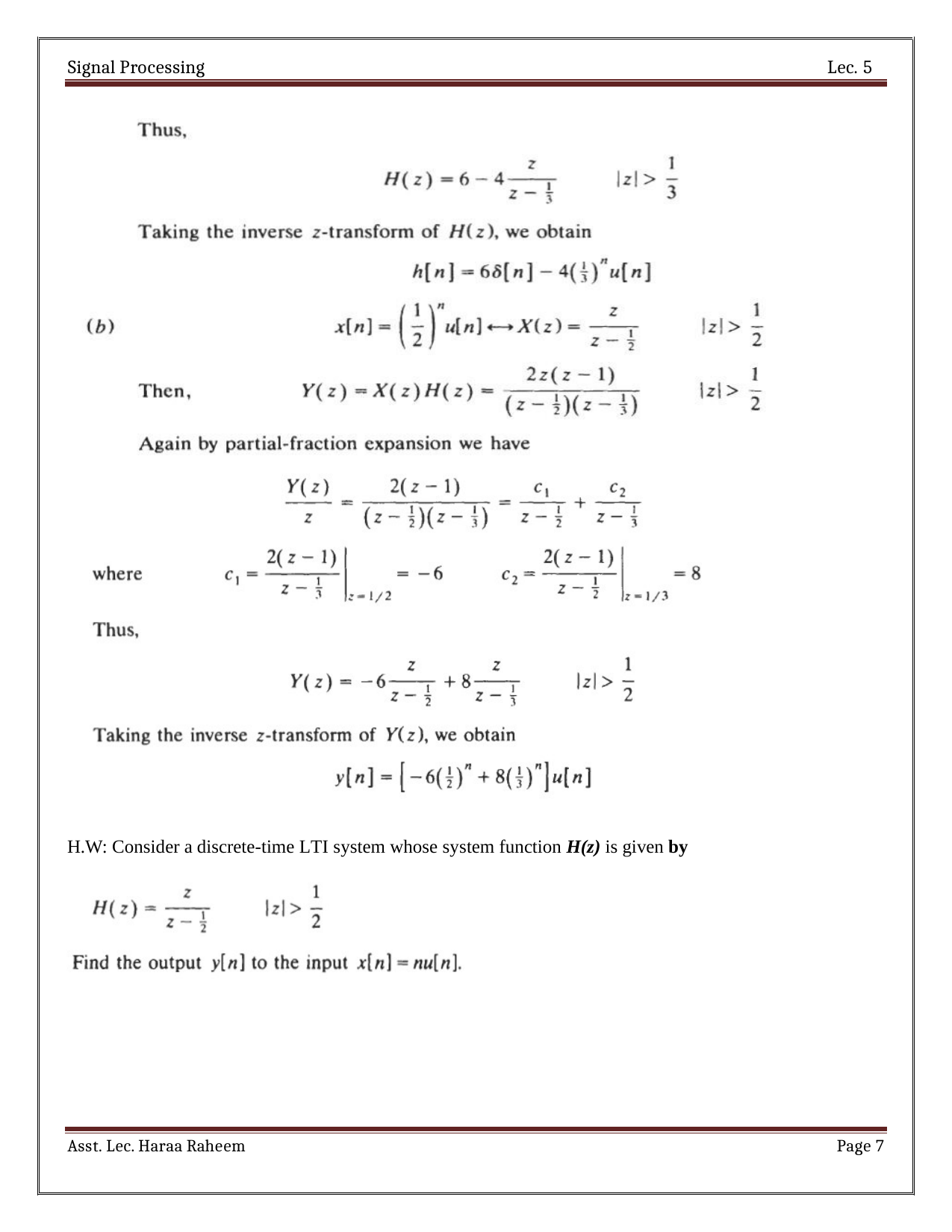

Signal Processing
Lec. 5

H.W: Consider a discrete-time LTI system whose system function H(z) is given by

Asst. Lec. Haraa Raheem
Page 7